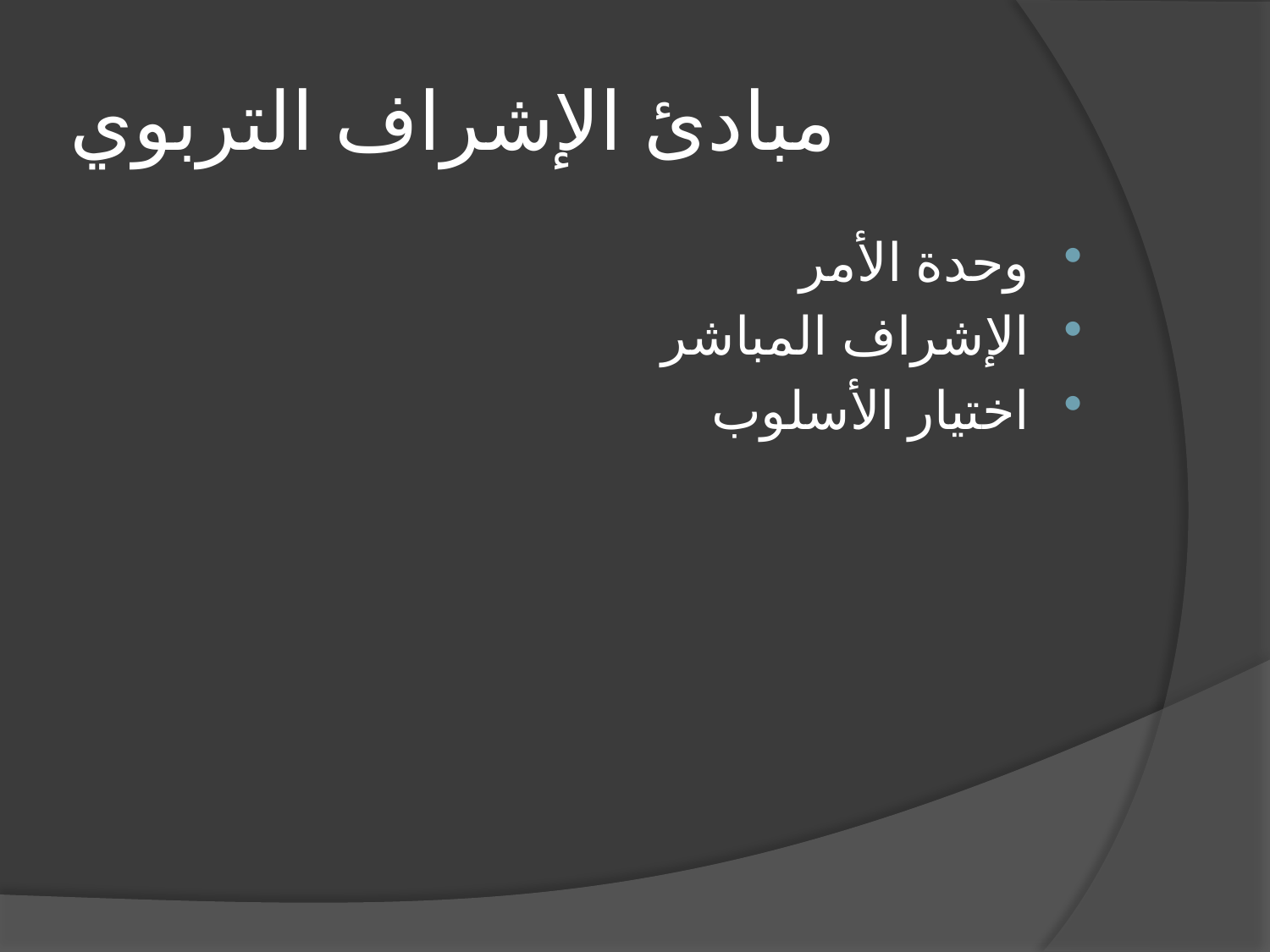

# مبادئ الإشراف التربوي
وحدة الأمر
الإشراف المباشر
اختيار الأسلوب